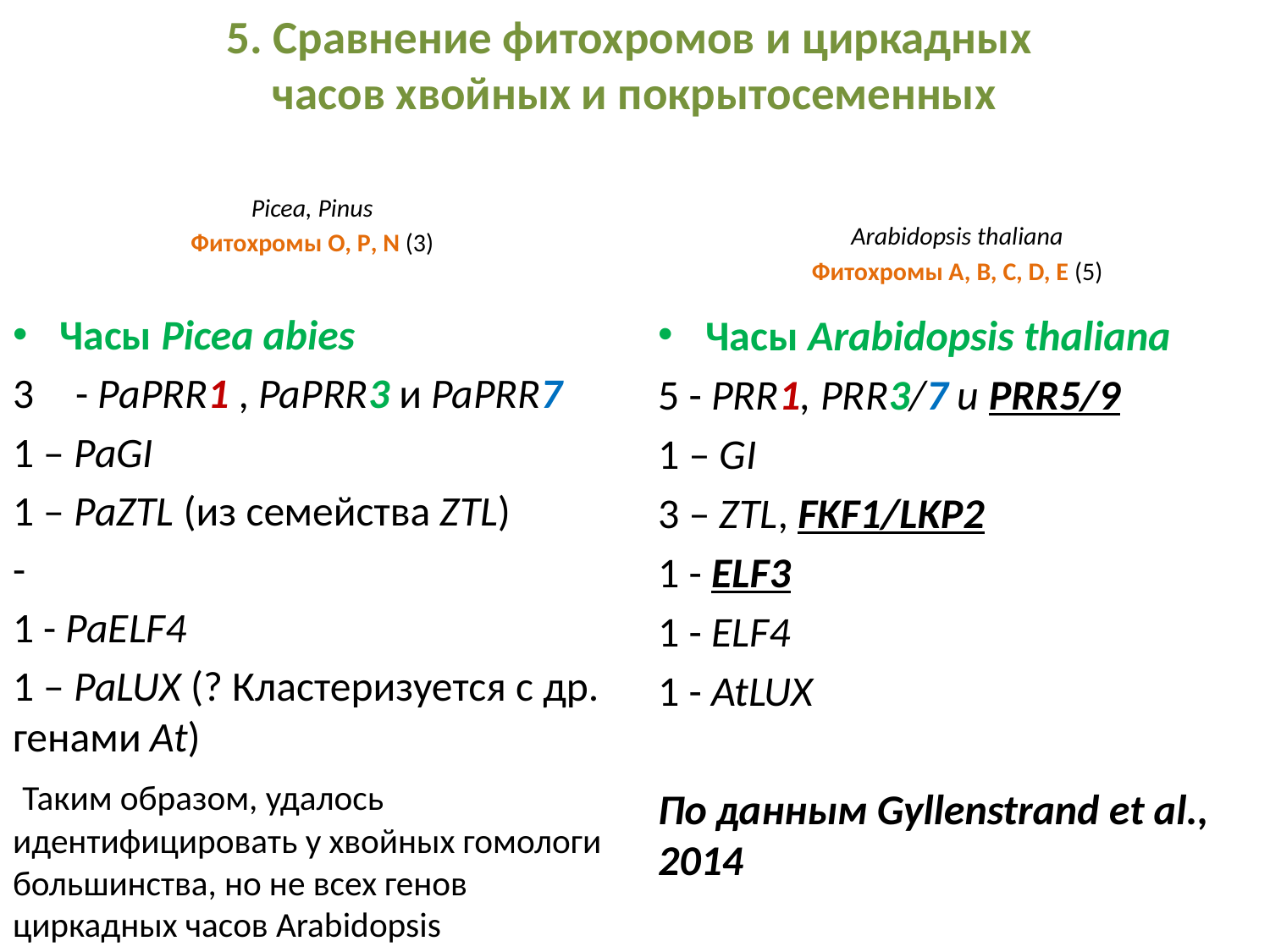

# 5. Сравнение фитохромов и циркадных часов хвойных и покрытосеменных

Arabidopsis thaliana
Фитохромы А, B, C, D, E (5)

Picea, Pinus
Фитохромы O, P, N (3)

Часы Picea abies
- PaPRR1 , PaPRR3 и PaPRR7
1 – PaGI
1 – PaZTL (из семейства ZTL)
-
1 - PaELF4
1 – PaLUX (? Кластеризуется с др. генами At)
 Таким образом, удалось идентифицировать у хвойных гомологи большинства, но не всех генов циркадных часов Arabidopsis
Часы Arabidopsis thaliana
5 - PRR1, PRR3/7 и PRR5/9
1 – GI
3 – ZTL, FKF1/LKP2
1 - ELF3
1 - ELF4
1 - AtLUX

По данным Gyllenstrand et al., 2014